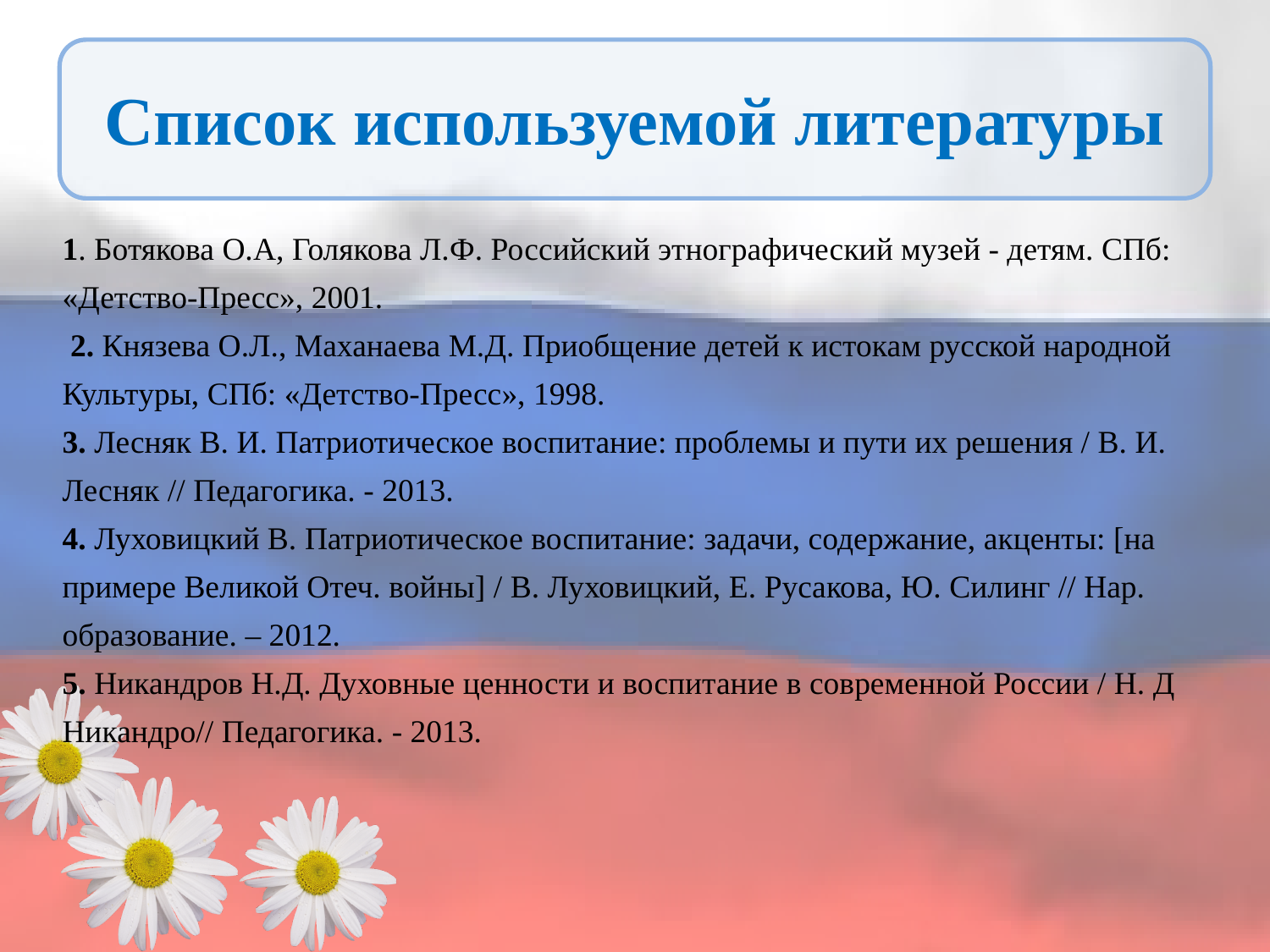

# Список используемой литературы
1. Ботякова О.А, Голякова Л.Ф. Российский этнографический музей - детям. СПб:
«Детство-Пресс», 2001.
 2. Князева О.Л., Маханаева М.Д. Приобщение детей к истокам русской народной
Культуры, СПб: «Детство-Пресс», 1998.
3. Лесняк В. И. Патриотическое воспитание: проблемы и пути их решения / В. И.
Лесняк // Педагогика. - 2013.
4. Луховицкий В. Патриотическое воспитание: задачи, содержание, акценты: [на
примере Великой Отеч. войны] / В. Луховицкий, Е. Русакова, Ю. Силинг // Нар.
образование. – 2012.
5. Никандров Н.Д. Духовные ценности и воспитание в современной России / Н. Д
Никандро// Педагогика. - 2013.